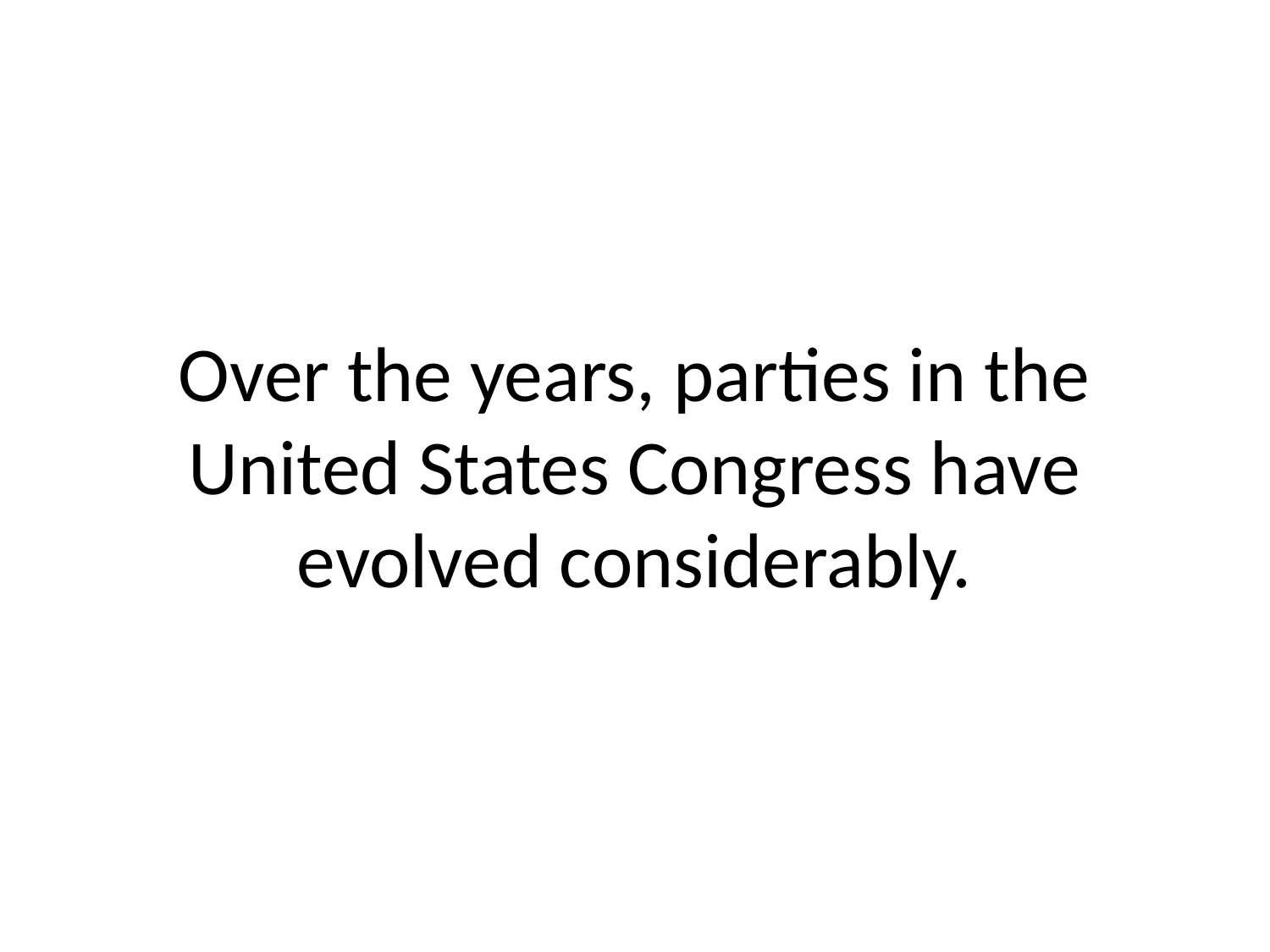

# Over the years, parties in the United States Congress have evolved considerably.